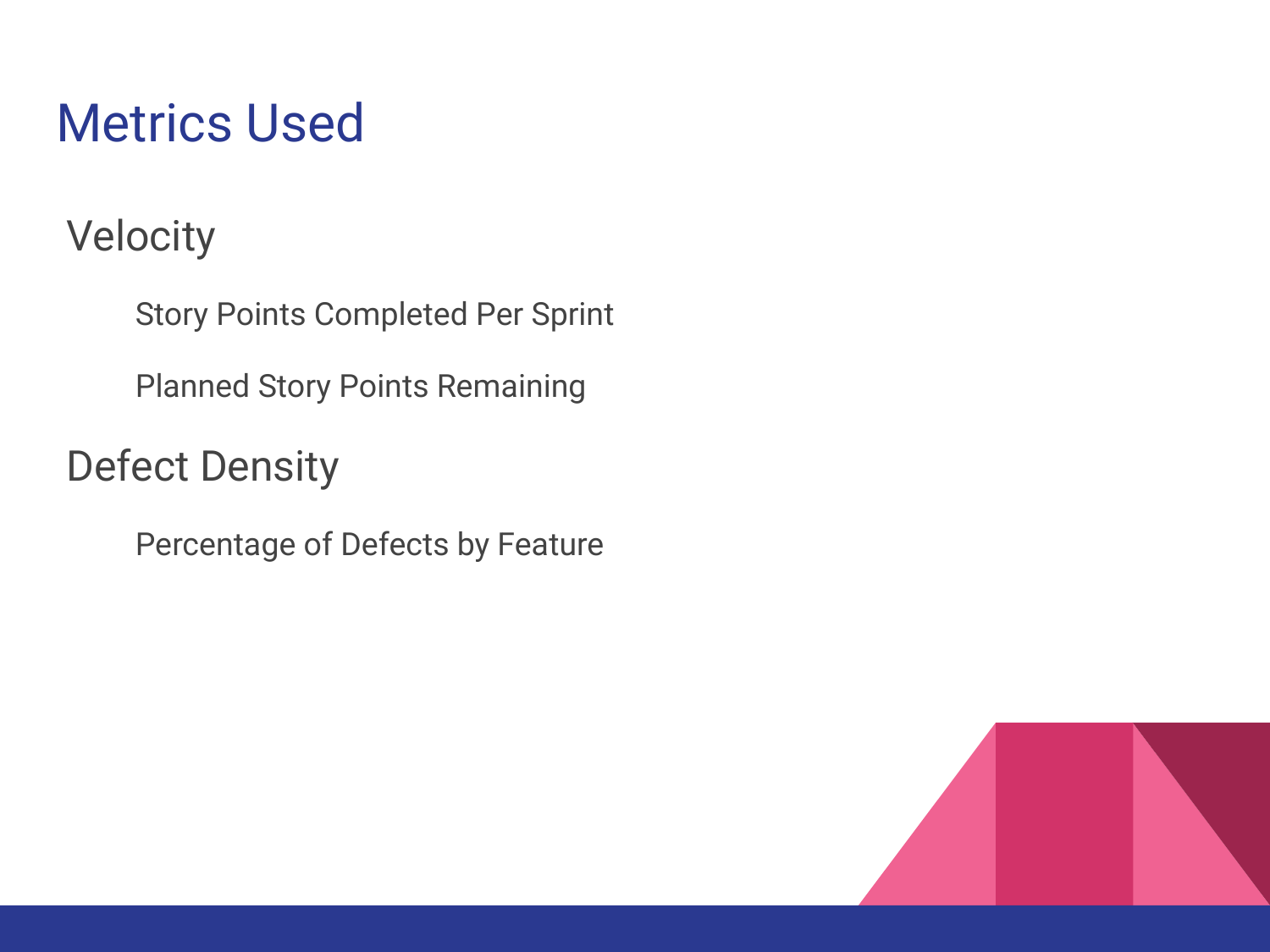

# Metrics Used
Velocity
Story Points Completed Per Sprint
Planned Story Points Remaining
Defect Density
Percentage of Defects by Feature